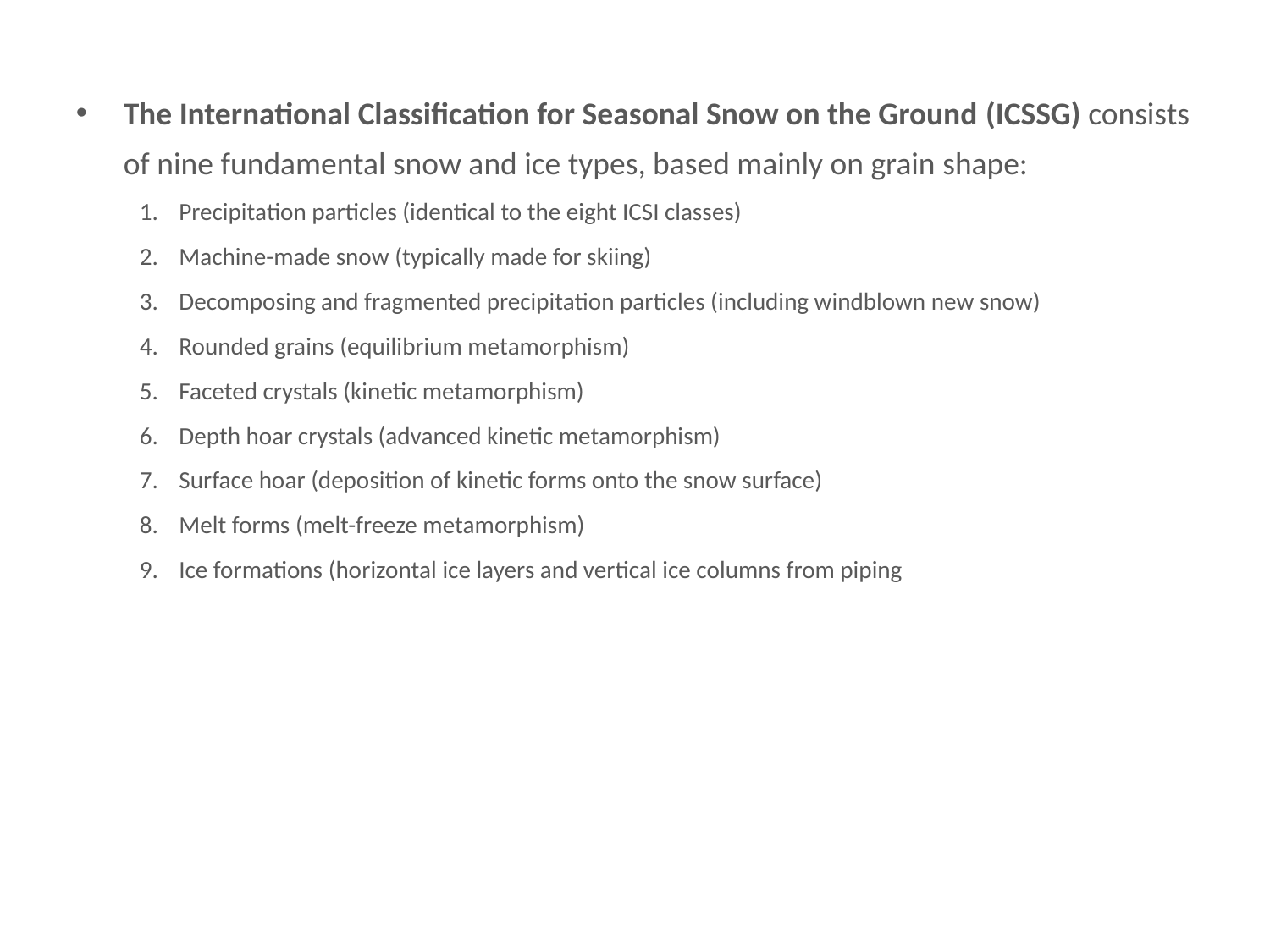

# The International Classification for Seasonal Snow on the Ground (ICSSG) cons...

The International Classification for Seasonal Snow on the Ground (ICSSG) consists of nine fundamental snow and ice types, based mainly on grain shape:
Precipitation particles (identical to the eight ICSI classes)
Machine-made snow (typically made for skiing)
Decomposing and fragmented precipitation particles (including windblown new snow)
Rounded grains (equilibrium metamorphism)
Faceted crystals (kinetic metamorphism)
Depth hoar crystals (advanced kinetic metamorphism)
Surface hoar (deposition of kinetic forms onto the snow surface)
Melt forms (melt-freeze metamorphism)
Ice formations (horizontal ice layers and vertical ice columns from piping